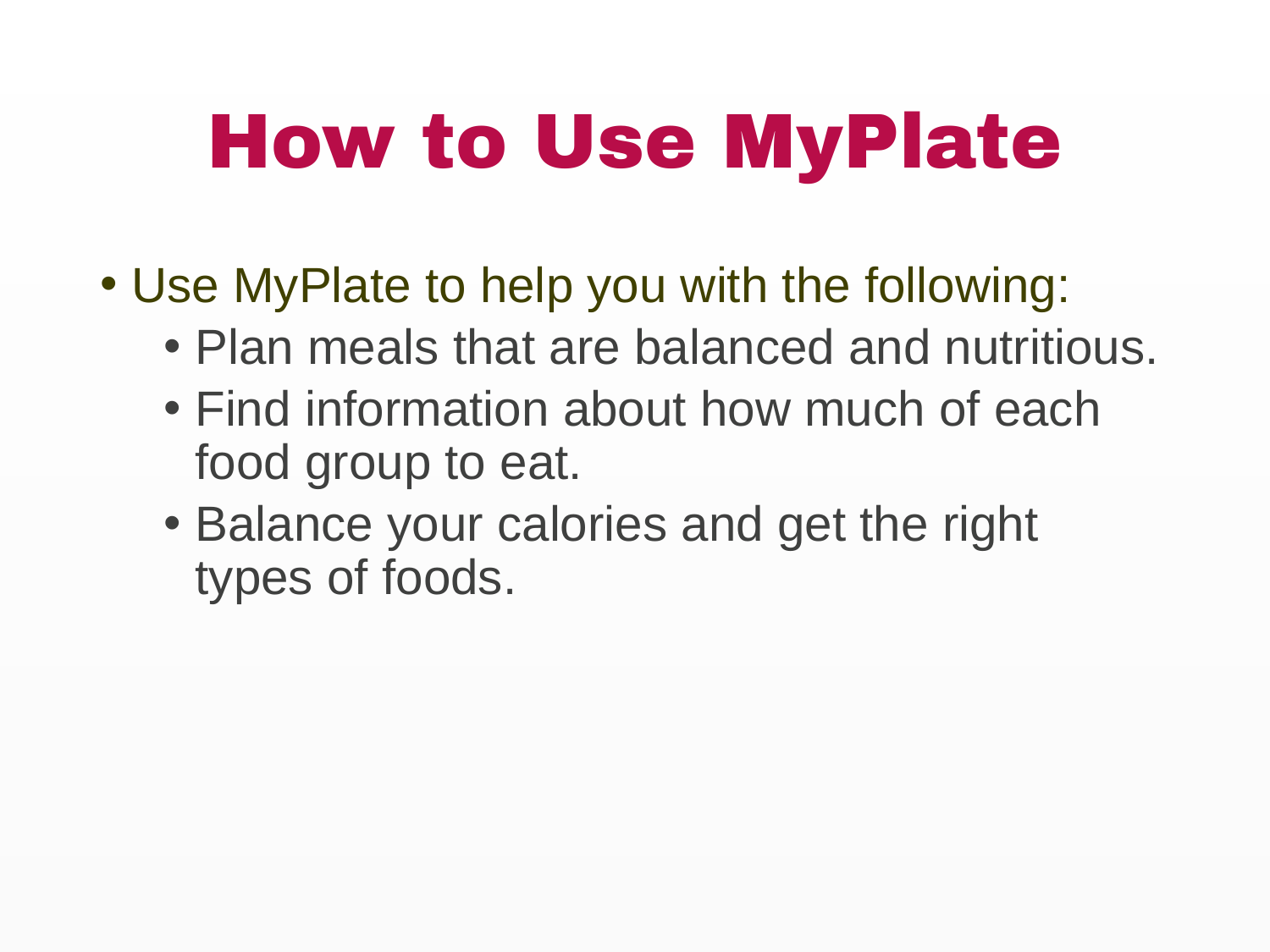

# How to Use MyPlate
Use MyPlate to help you with the following:
Plan meals that are balanced and nutritious.
Find information about how much of each food group to eat.
Balance your calories and get the right types of foods.